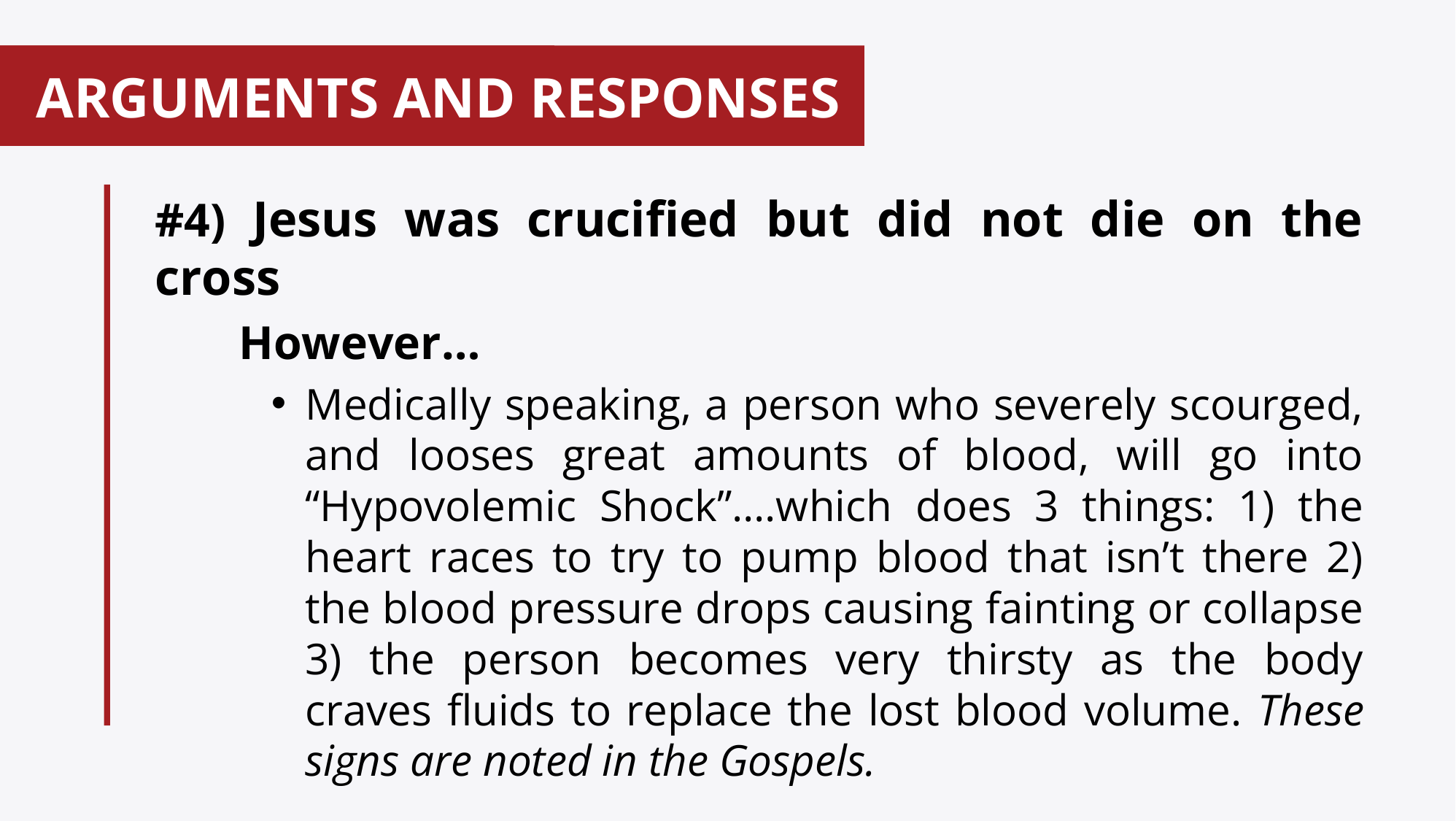

ARGUMENTS AND RESPONSES
#
#4) Jesus was crucified but did not die on the cross
  However…
Medically speaking, a person who severely scourged, and looses great amounts of blood, will go into “Hypovolemic Shock”….which does 3 things: 1) the heart races to try to pump blood that isn’t there 2) the blood pressure drops causing fainting or collapse 3) the person becomes very thirsty as the body craves fluids to replace the lost blood volume. These signs are noted in the Gospels.